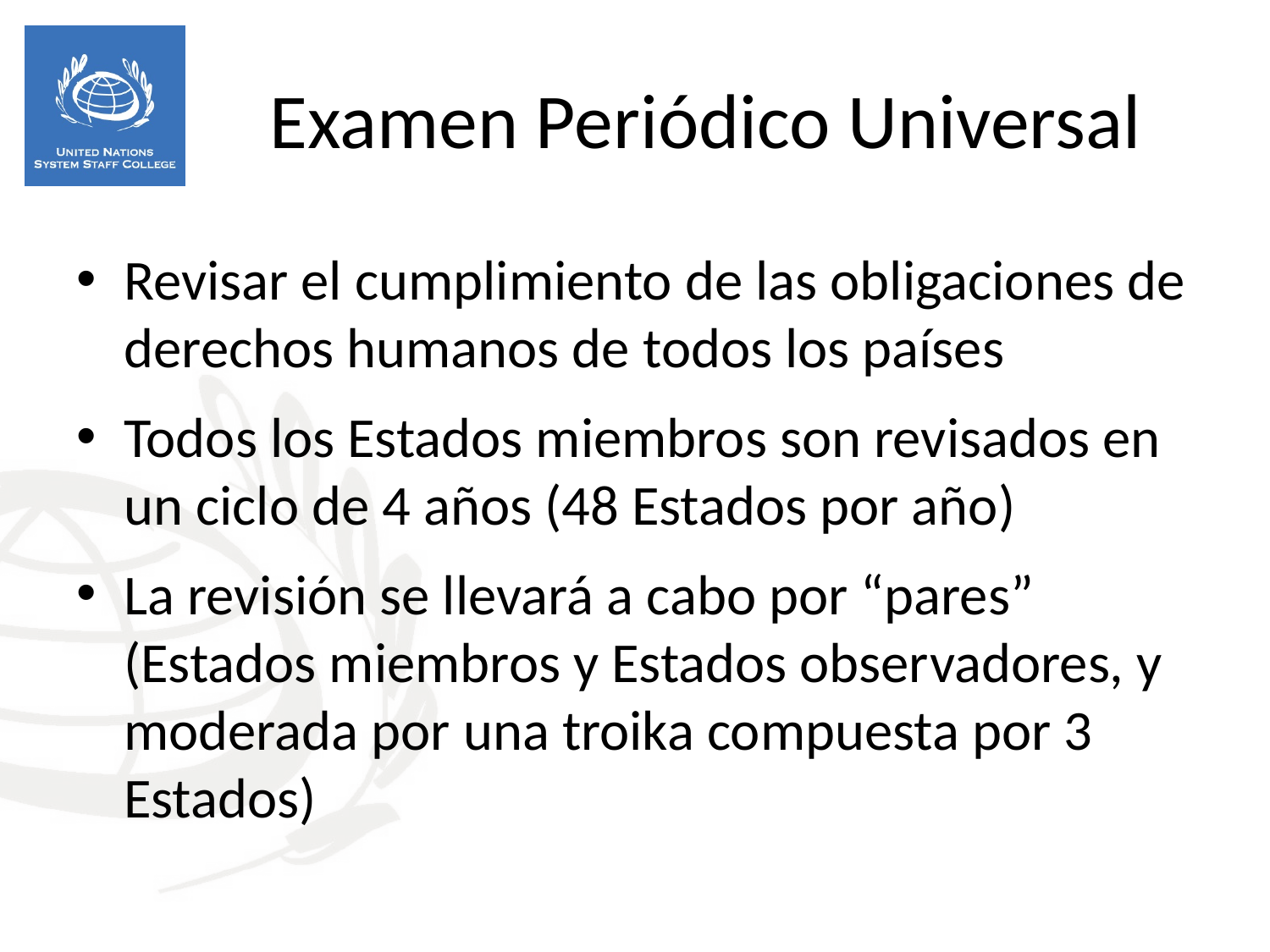

Revisar el cumplimiento de las obligaciones de derechos humanos de todos los países
Todos los Estados miembros son revisados en un ciclo de 4 años (48 Estados por año)
La revisión se llevará a cabo por “pares” (Estados miembros y Estados observadores, y moderada por una troika compuesta por 3 Estados)
Examen Periódico Universal